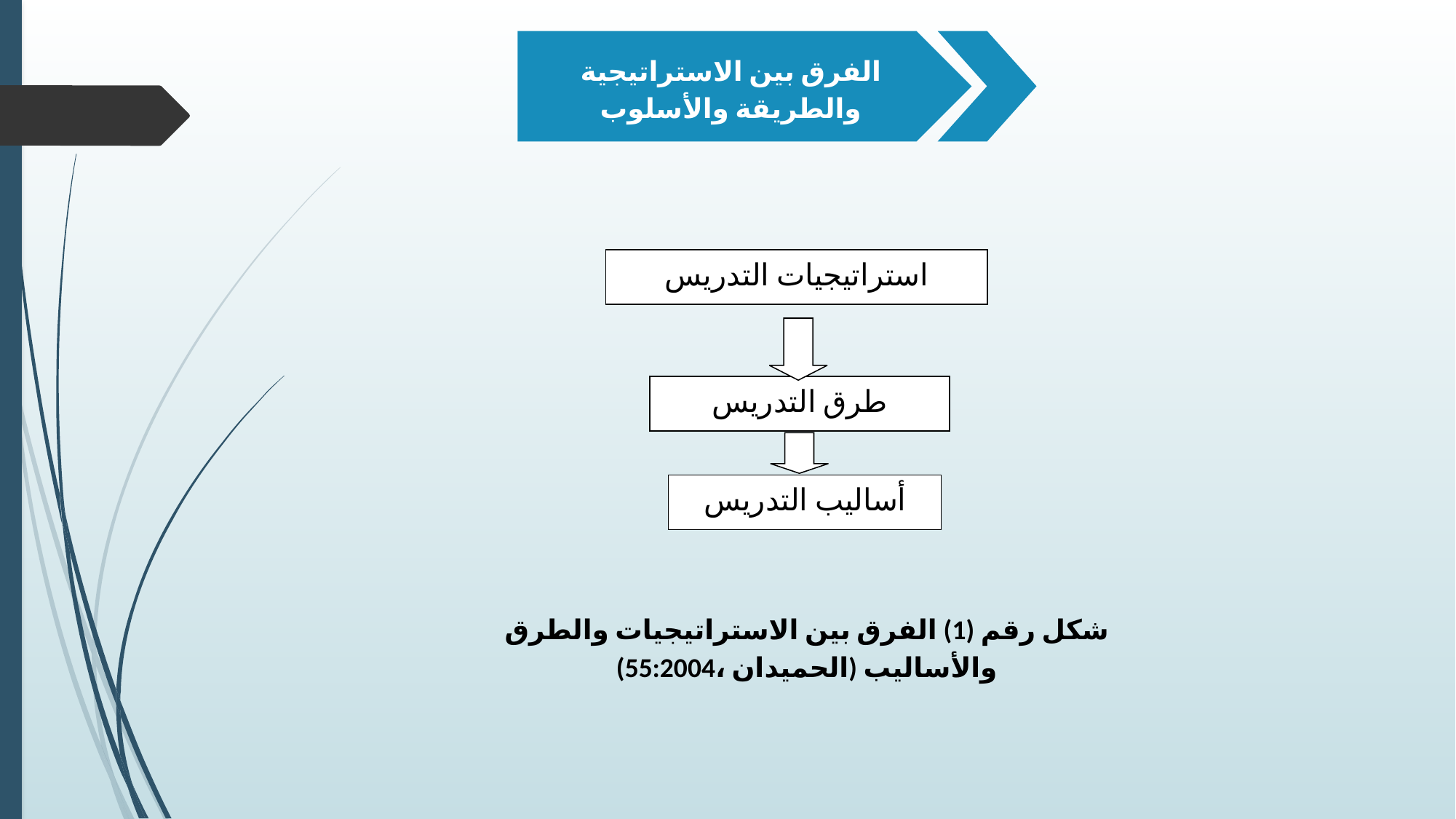

الفرق بين الاستراتيجية والطريقة والأسلوب

استراتيجيات التدريس

طرق التدريس

أساليب التدريس

	شكل رقم (1) الفرق بين الاستراتيجيات والطرق والأساليب (الحميدان ،55:2004)